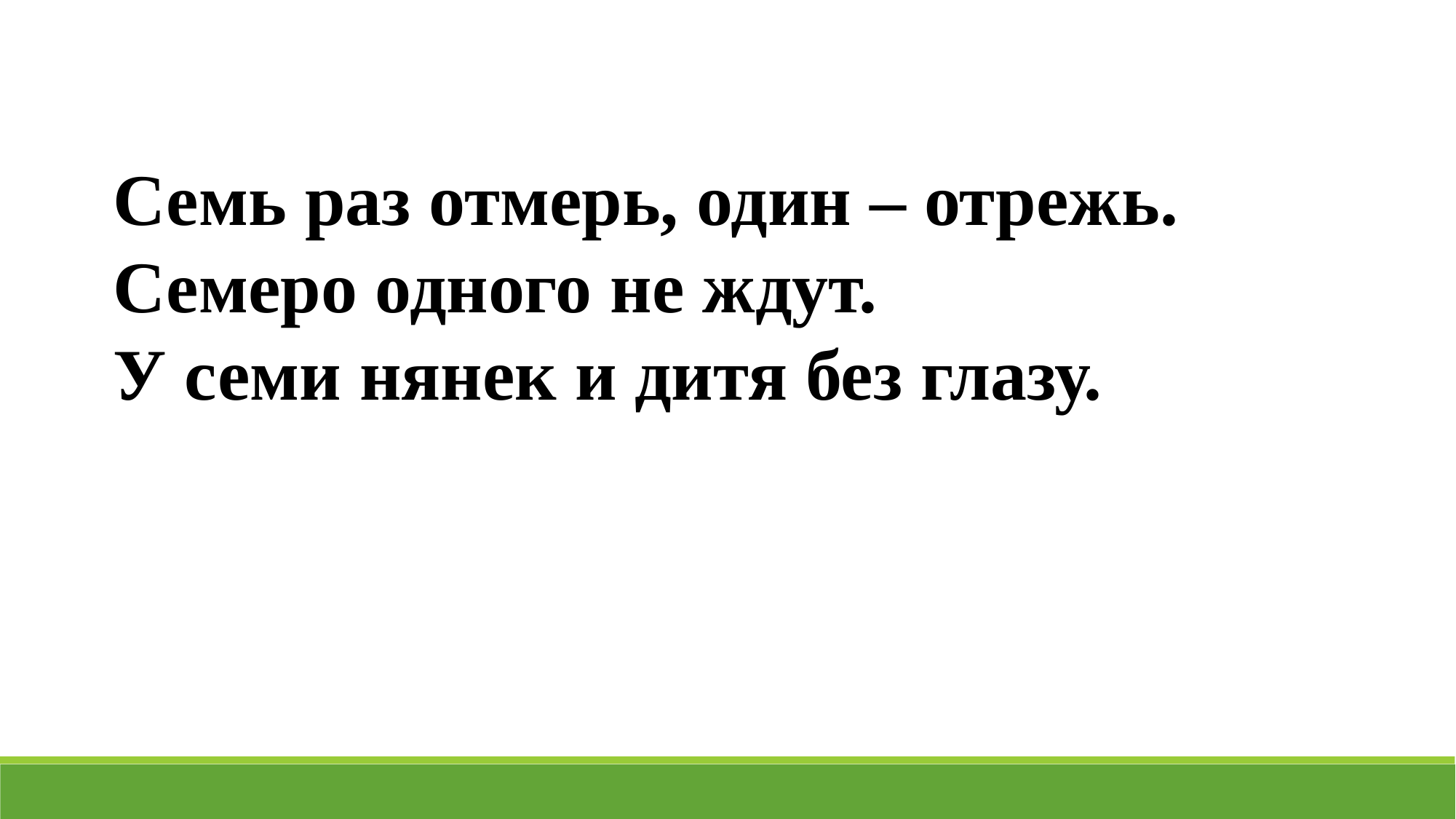

Семь раз отмерь, один – отрежь.
Семеро одного не ждут.
У семи нянек и дитя без глазу.